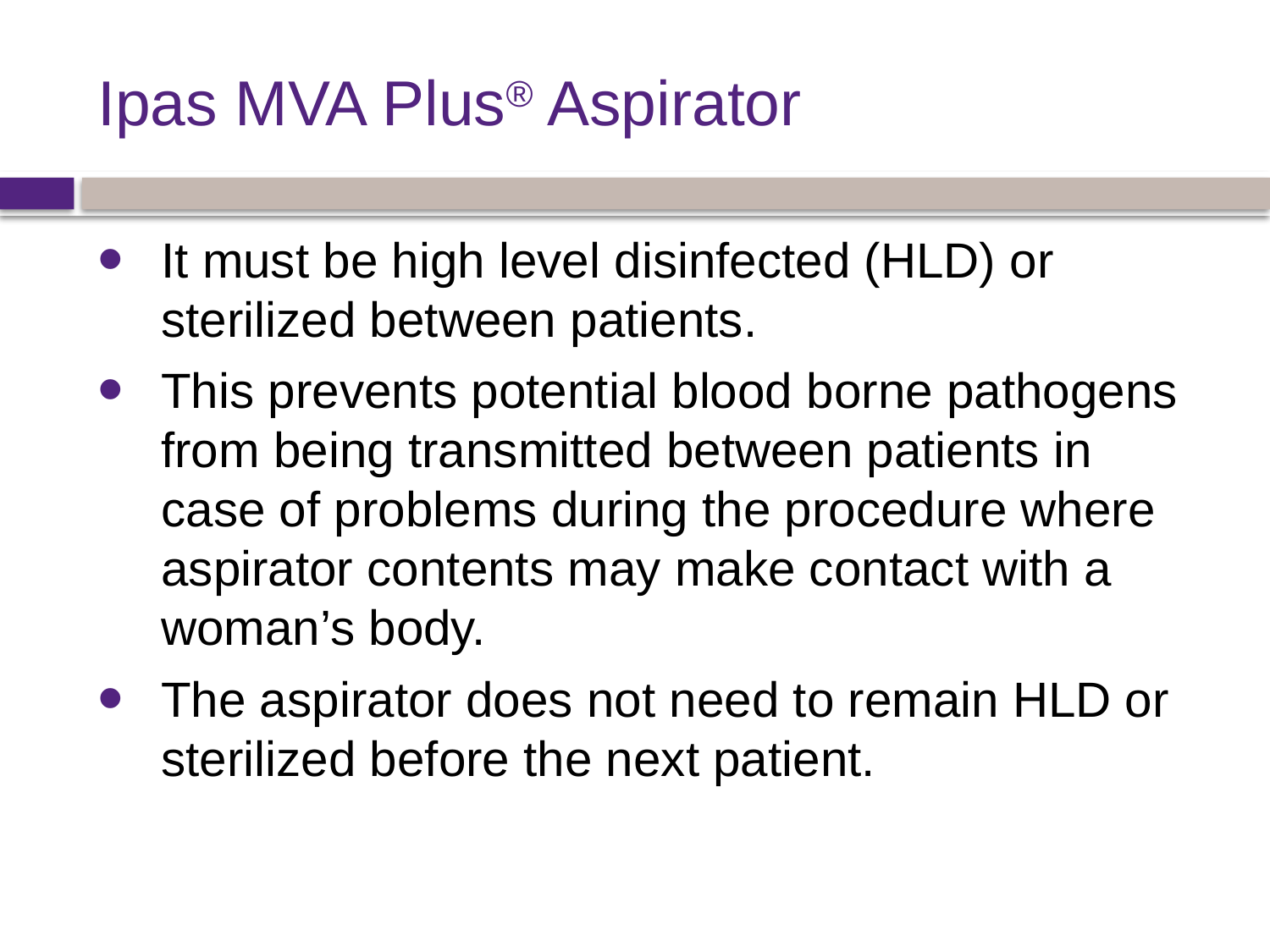

# Ipas MVA Plus® Aspirator
It must be high level disinfected (HLD) or sterilized between patients.
This prevents potential blood borne pathogens from being transmitted between patients in case of problems during the procedure where aspirator contents may make contact with a woman’s body.
The aspirator does not need to remain HLD or sterilized before the next patient.